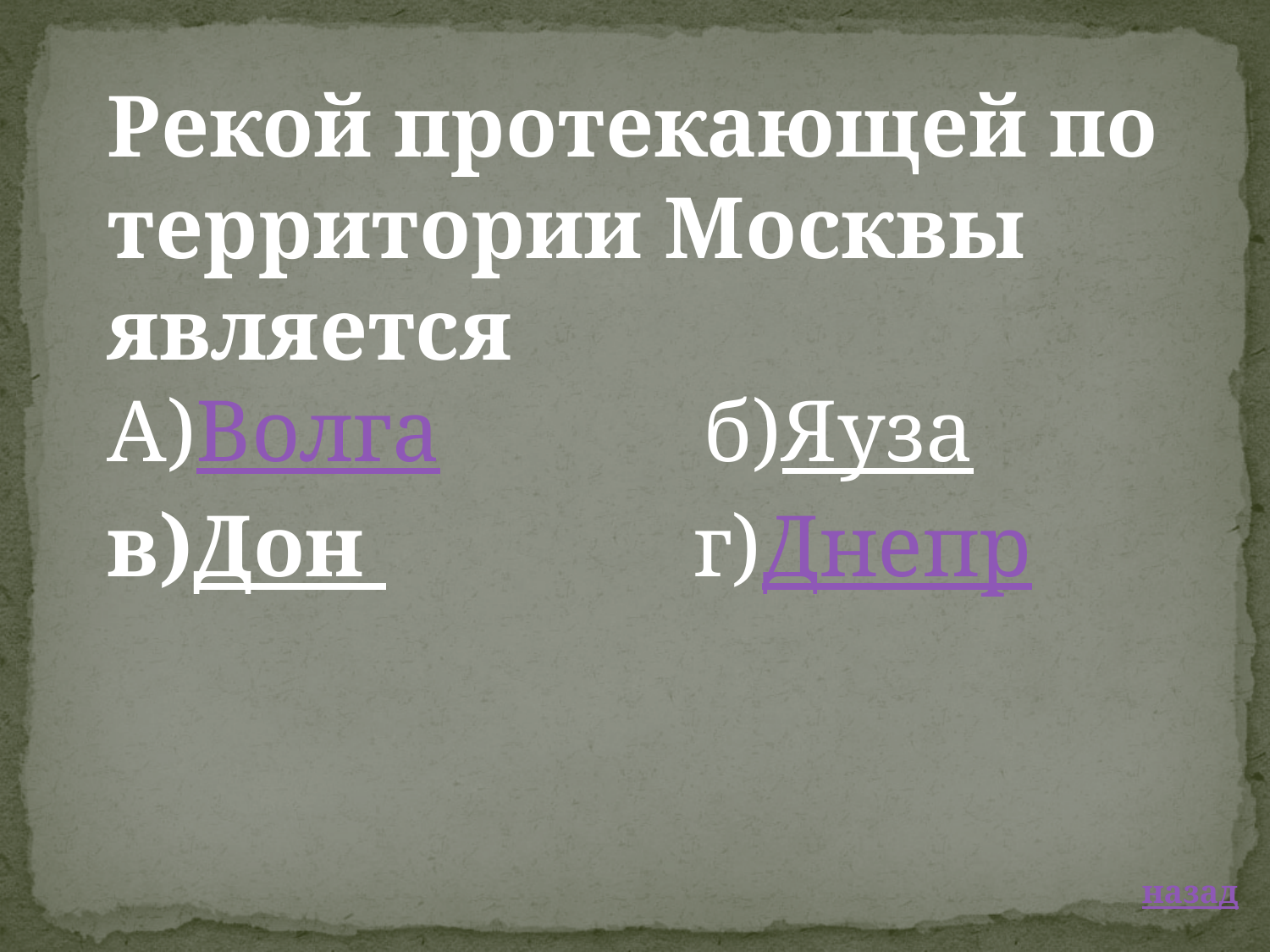

Рекой протекающей по территории Москвы является
А)Волга            б)Яуза
в)Дон               г)Днепр
 назад